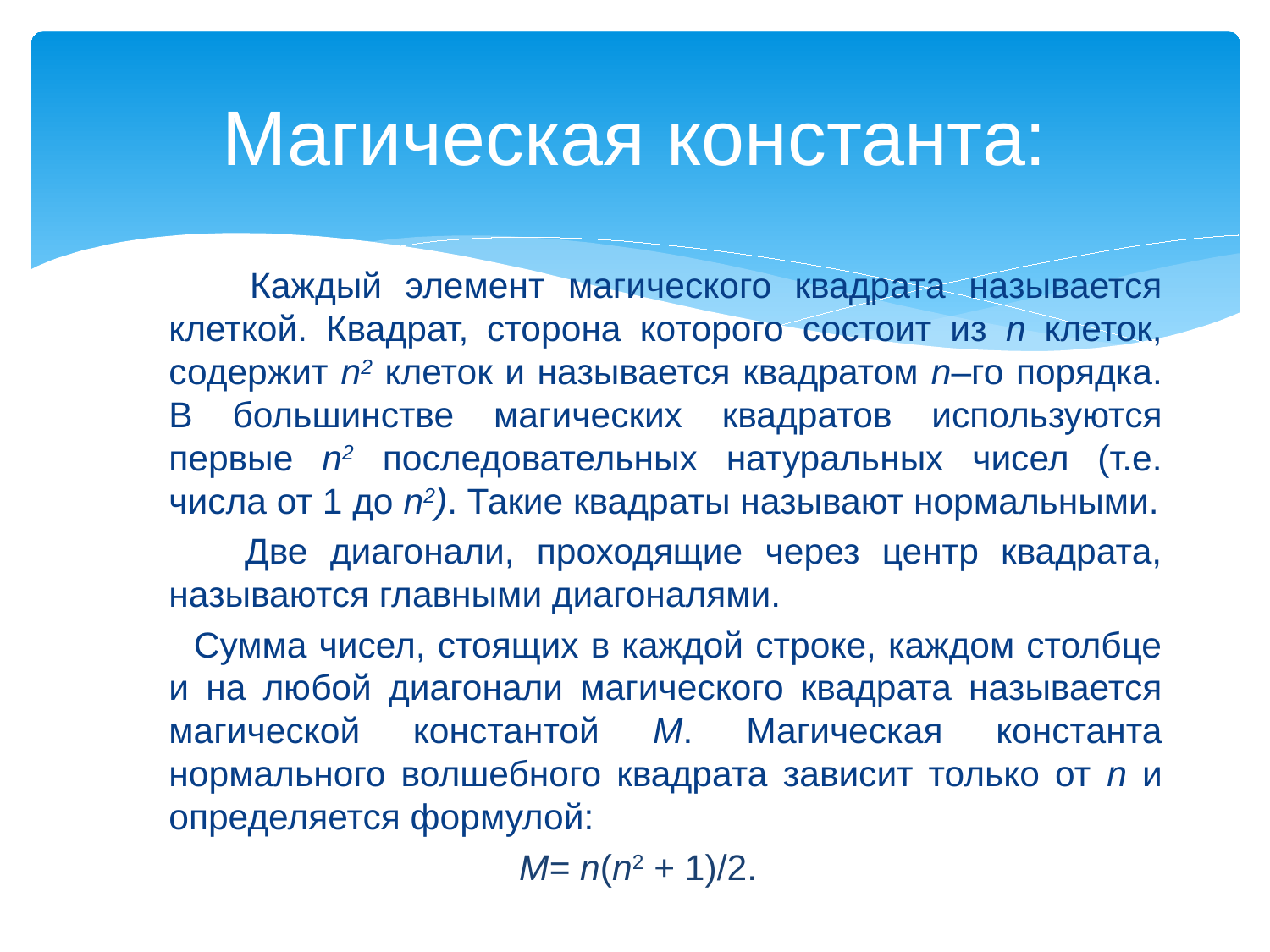

# Магическая константа:

     Каждый элемент магического квадрата называется клеткой. Квадрат, сторона которого состоит из n клеток, содержит n2 клеток и называется квадратом n–го порядка. В большинстве магических квадратов используются первые n2 последовательных натуральных чисел (т.е. числа от 1 до n2). Такие квадраты называют нормальными.
     Две диагонали, проходящие через центр квадрата, называются главными диагоналями.
     Сумма чисел, стоящих в каждой строке, каждом столбце и на любой диагонали магического квадрата называется магической константой M. Магическая константа нормального волшебного квадрата зависит только от n и определяется формулой:
М= n(n2 + 1)/2.